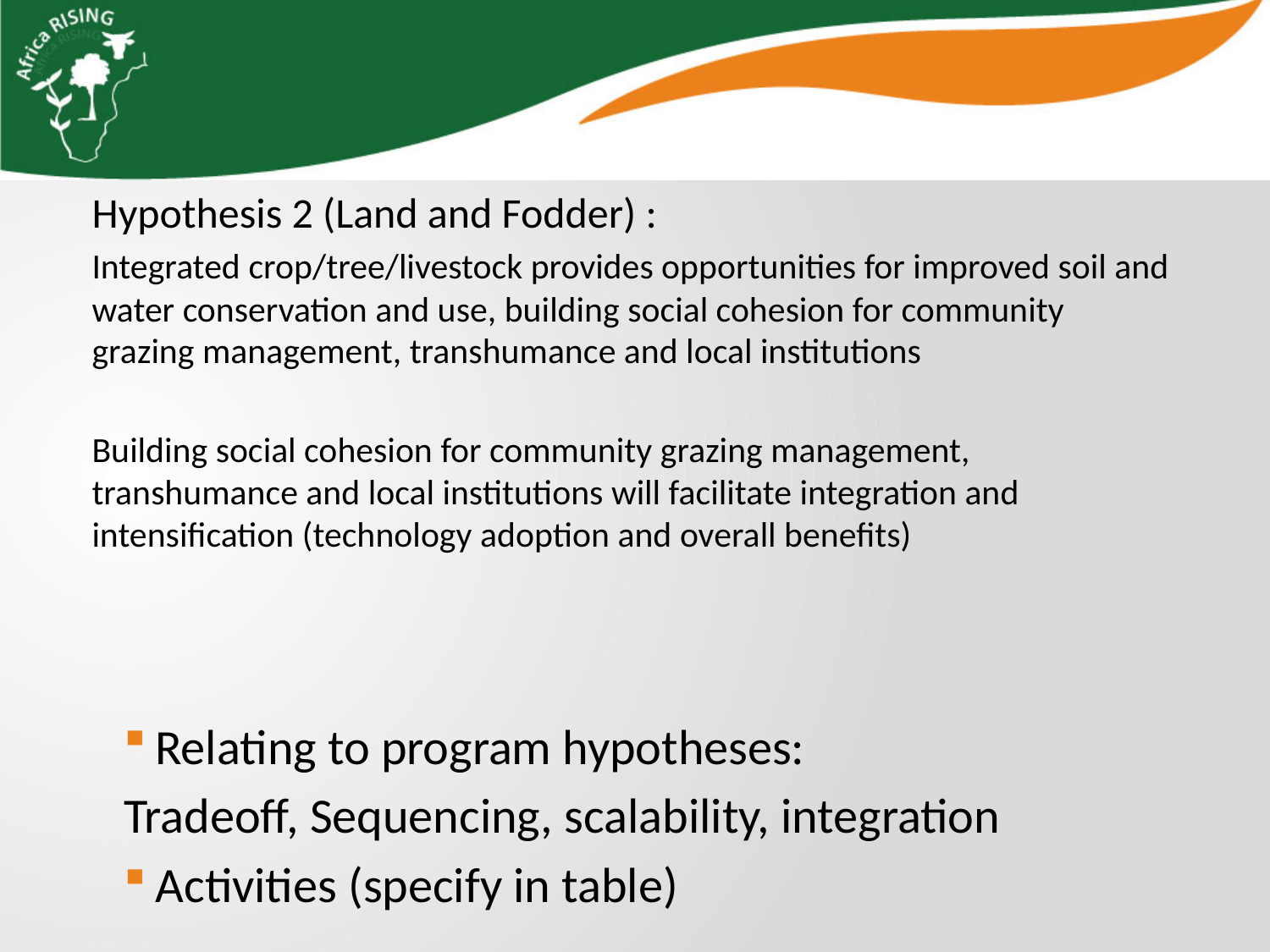

Hypothesis 2 (Land and Fodder) :
Integrated crop/tree/livestock provides opportunities for improved soil and water conservation and use, building social cohesion for community grazing management, transhumance and local institutions

Building social cohesion for community grazing management, transhumance and local institutions will facilitate integration and intensification (technology adoption and overall benefits)

Relating to program hypotheses:
Tradeoff, Sequencing, scalability, integration
Activities (specify in table)